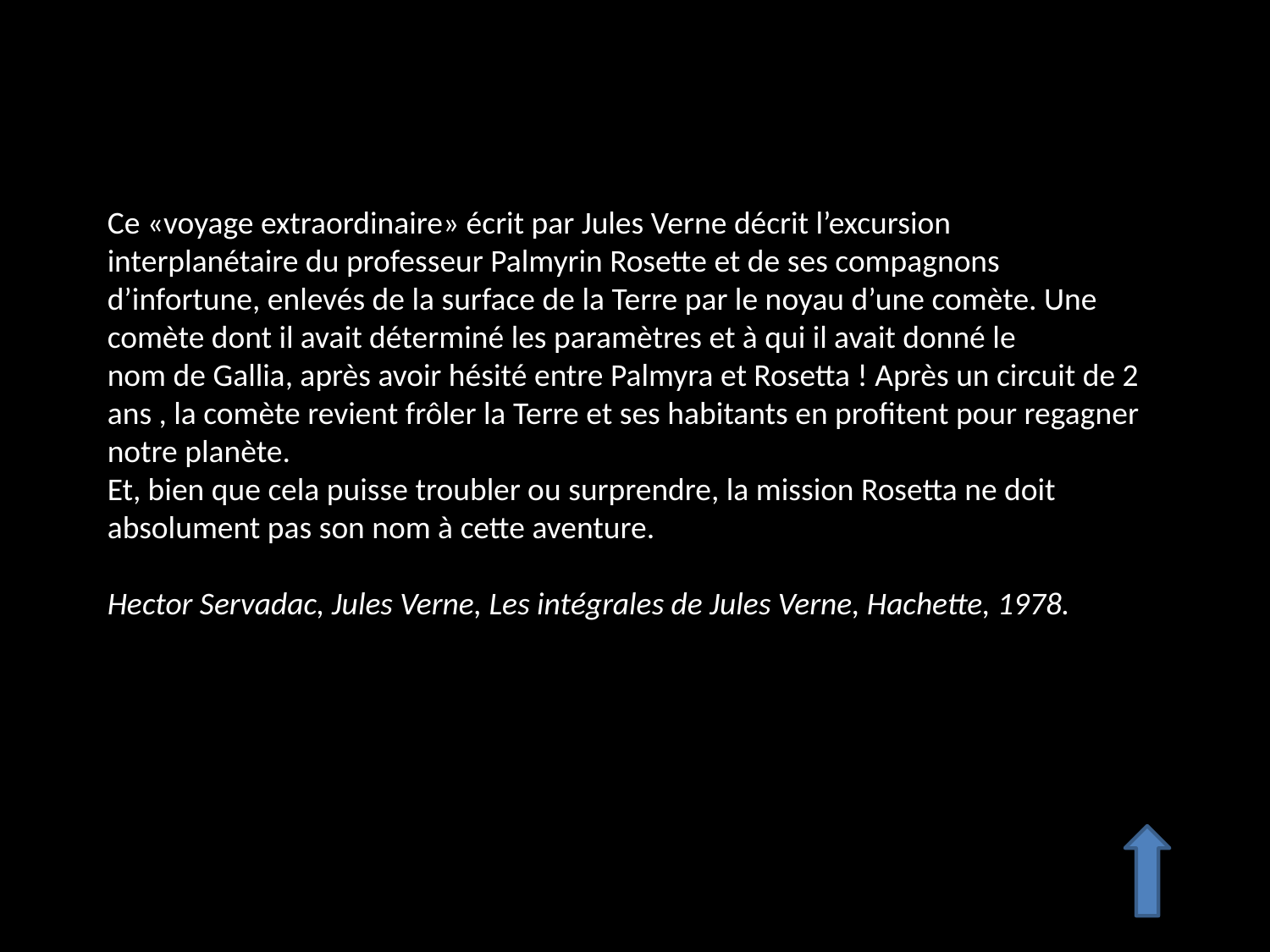

Ce «voyage extraordinaire» écrit par Jules Verne décrit l’excursion interplanétaire du professeur Palmyrin Rosette et de ses compagnons d’infortune, enlevés de la surface de la Terre par le noyau d’une comète. Une comète dont il avait déterminé les paramètres et à qui il avait donné le
nom de Gallia, après avoir hésité entre Palmyra et Rosetta ! Après un circuit de 2 ans , la comète revient frôler la Terre et ses habitants en profitent pour regagner notre planète.
Et, bien que cela puisse troubler ou surprendre, la mission Rosetta ne doit absolument pas son nom à cette aventure.

Hector Servadac, Jules Verne, Les intégrales de Jules Verne, Hachette, 1978.